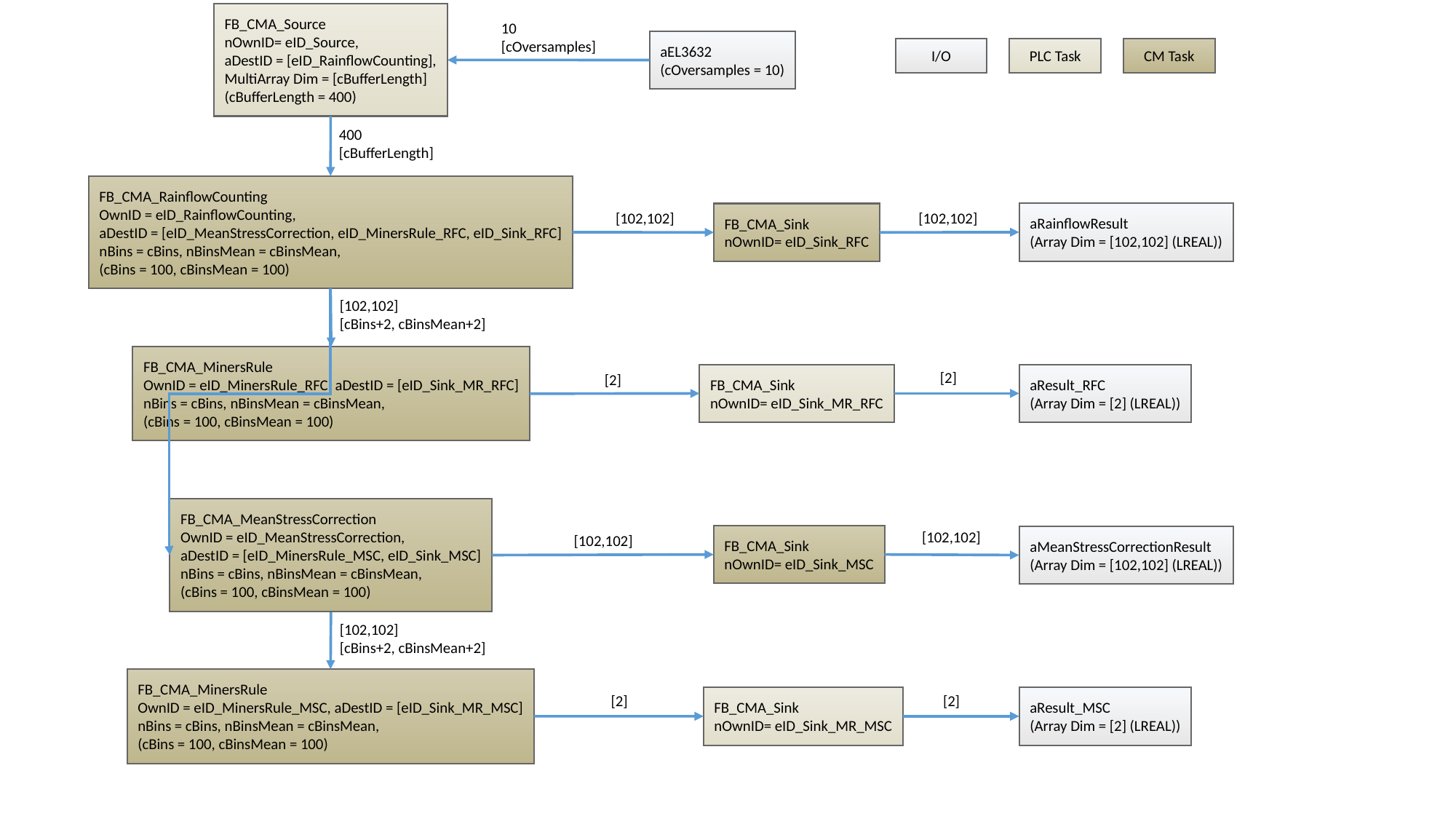

FB_CMA_Source
nOwnID= eID_Source,
aDestID = [eID_RainflowCounting],
MultiArray Dim = [cBufferLength]
(cBufferLength = 400)
10
[cOversamples]
aEL3632
(cOversamples = 10)
I/O
PLC Task
CM Task
400
[cBufferLength]
FB_CMA_RainflowCounting
OwnID = eID_RainflowCounting,
aDestID = [eID_MeanStressCorrection, eID_MinersRule_RFC, eID_Sink_RFC]
nBins = cBins, nBinsMean = cBinsMean,
(cBins = 100, cBinsMean = 100)
aRainflowResult
(Array Dim = [102,102] (LREAL))
FB_CMA_Sink
nOwnID= eID_Sink_RFC
[102,102]
[102,102]
[102,102]
[cBins+2, cBinsMean+2]
FB_CMA_MinersRule
OwnID = eID_MinersRule_RFC, aDestID = [eID_Sink_MR_RFC]
nBins = cBins, nBinsMean = cBinsMean,
(cBins = 100, cBinsMean = 100)
[2]
FB_CMA_Sink
nOwnID= eID_Sink_MR_RFC
aResult_RFC
(Array Dim = [2] (LREAL))
[2]
FB_CMA_MeanStressCorrection
OwnID = eID_MeanStressCorrection,
aDestID = [eID_MinersRule_MSC, eID_Sink_MSC]
nBins = cBins, nBinsMean = cBinsMean,
(cBins = 100, cBinsMean = 100)
[102,102]
FB_CMA_Sink
nOwnID= eID_Sink_MSC
[102,102]
aMeanStressCorrectionResult
(Array Dim = [102,102] (LREAL))
[102,102]
[cBins+2, cBinsMean+2]
FB_CMA_MinersRule
OwnID = eID_MinersRule_MSC, aDestID = [eID_Sink_MR_MSC]
nBins = cBins, nBinsMean = cBinsMean,
(cBins = 100, cBinsMean = 100)
[2]
[2]
FB_CMA_Sink
nOwnID= eID_Sink_MR_MSC
aResult_MSC
(Array Dim = [2] (LREAL))